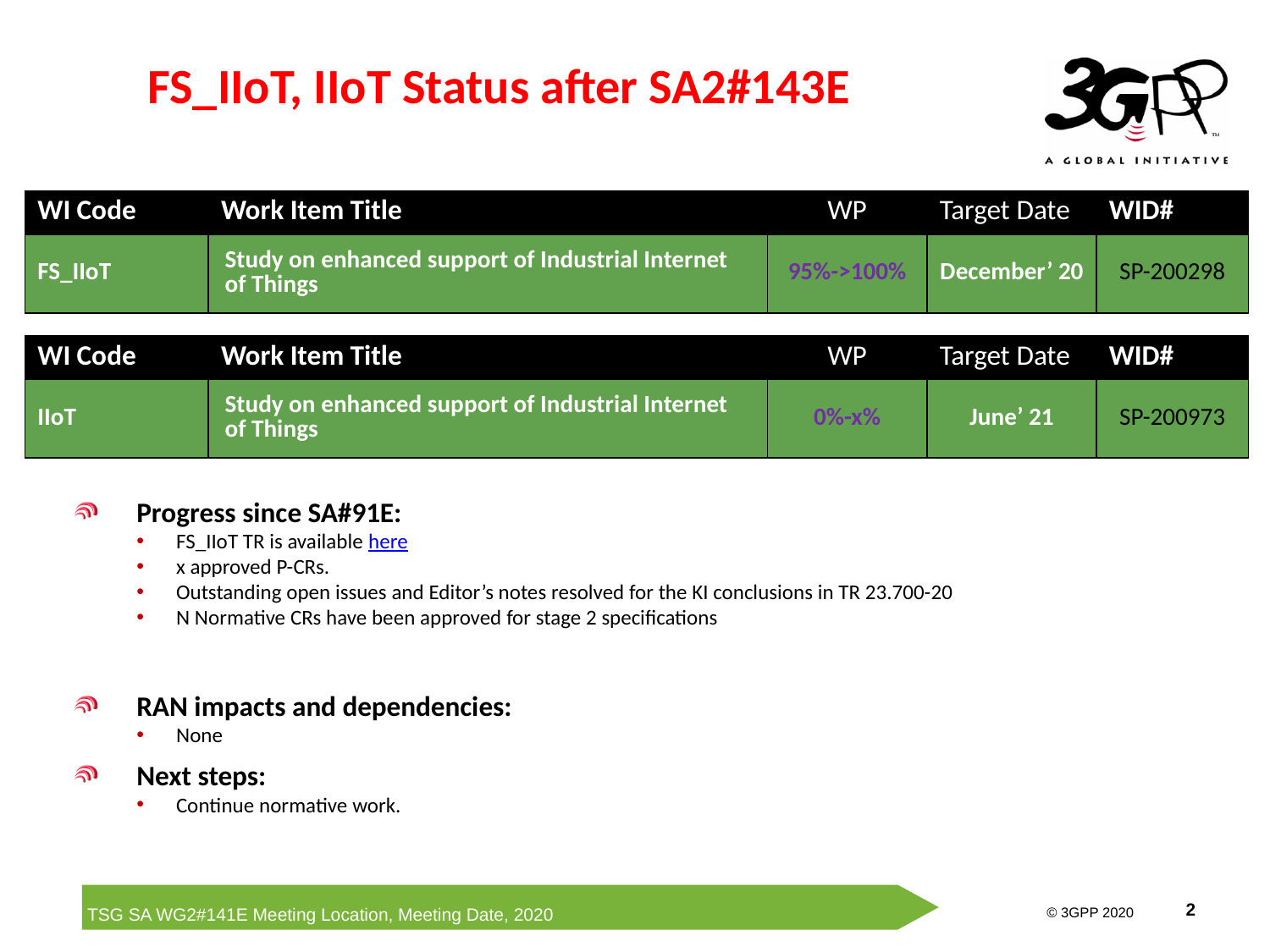

# FS_IIoT, IIoT Status after SA2#143E
| WI Code | Work Item Title | WP | Target Date | WID# |
| --- | --- | --- | --- | --- |
| FS\_IIoT | Study on enhanced support of Industrial Internet of Things | 95%->100% | December’ 20 | SP-200298 |
| WI Code | Work Item Title | WP | Target Date | WID# |
| --- | --- | --- | --- | --- |
| IIoT | Study on enhanced support of Industrial Internet of Things | 0%-x% | June’ 21 | SP-200973 |
Progress since SA#91E:
FS_IIoT TR is available here
x approved P-CRs.
Outstanding open issues and Editor’s notes resolved for the KI conclusions in TR 23.700-20
N Normative CRs have been approved for stage 2 specifications

RAN impacts and dependencies:
None
Next steps:
Continue normative work.